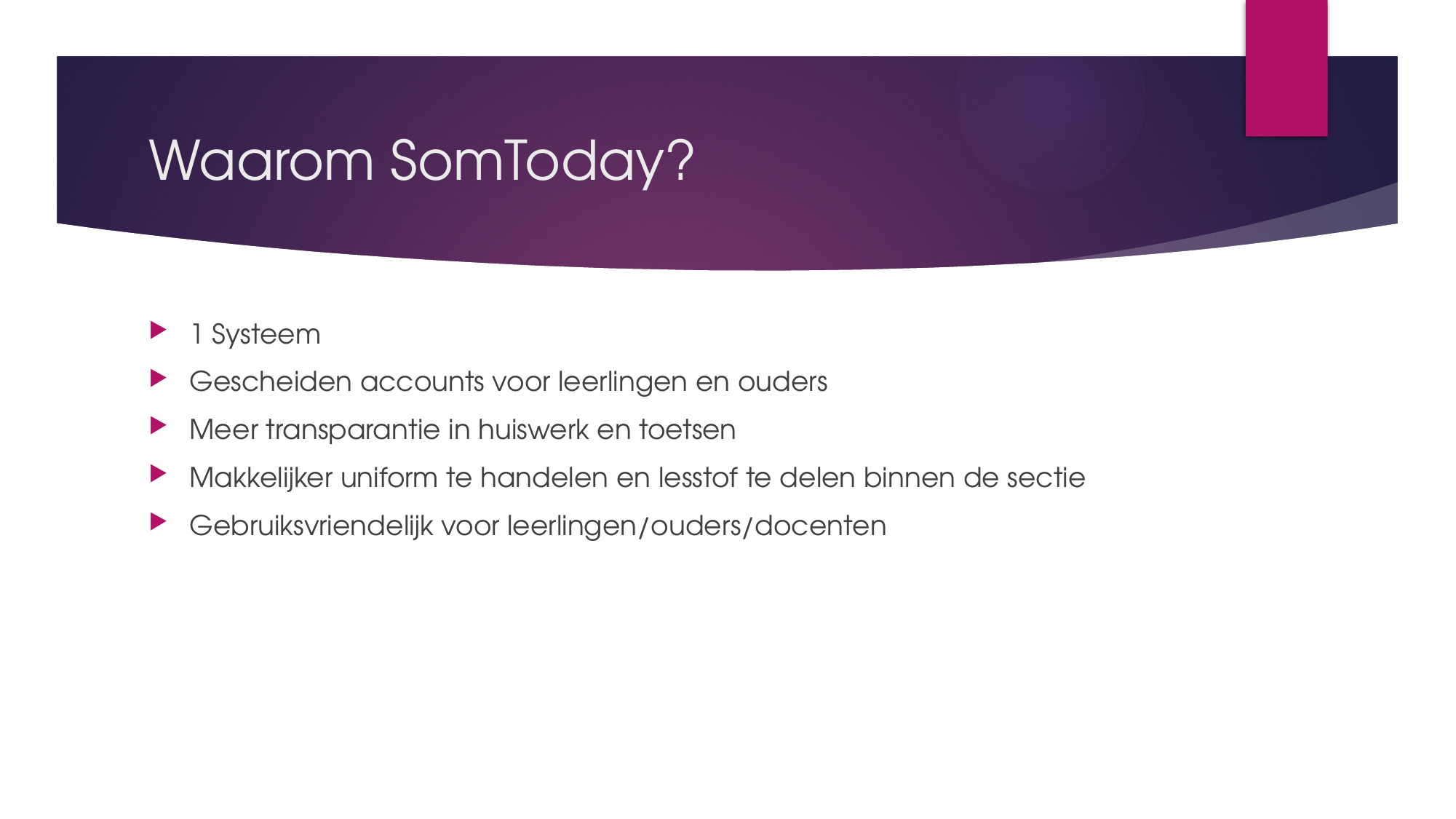

# Waarom SomToday?
1 Systeem
Gescheiden accounts voor leerlingen en ouders
Meer transparantie in huiswerk en toetsen
Makkelijker uniform te handelen en lesstof te delen binnen de sectie
Gebruiksvriendelijk voor leerlingen/ouders/docenten